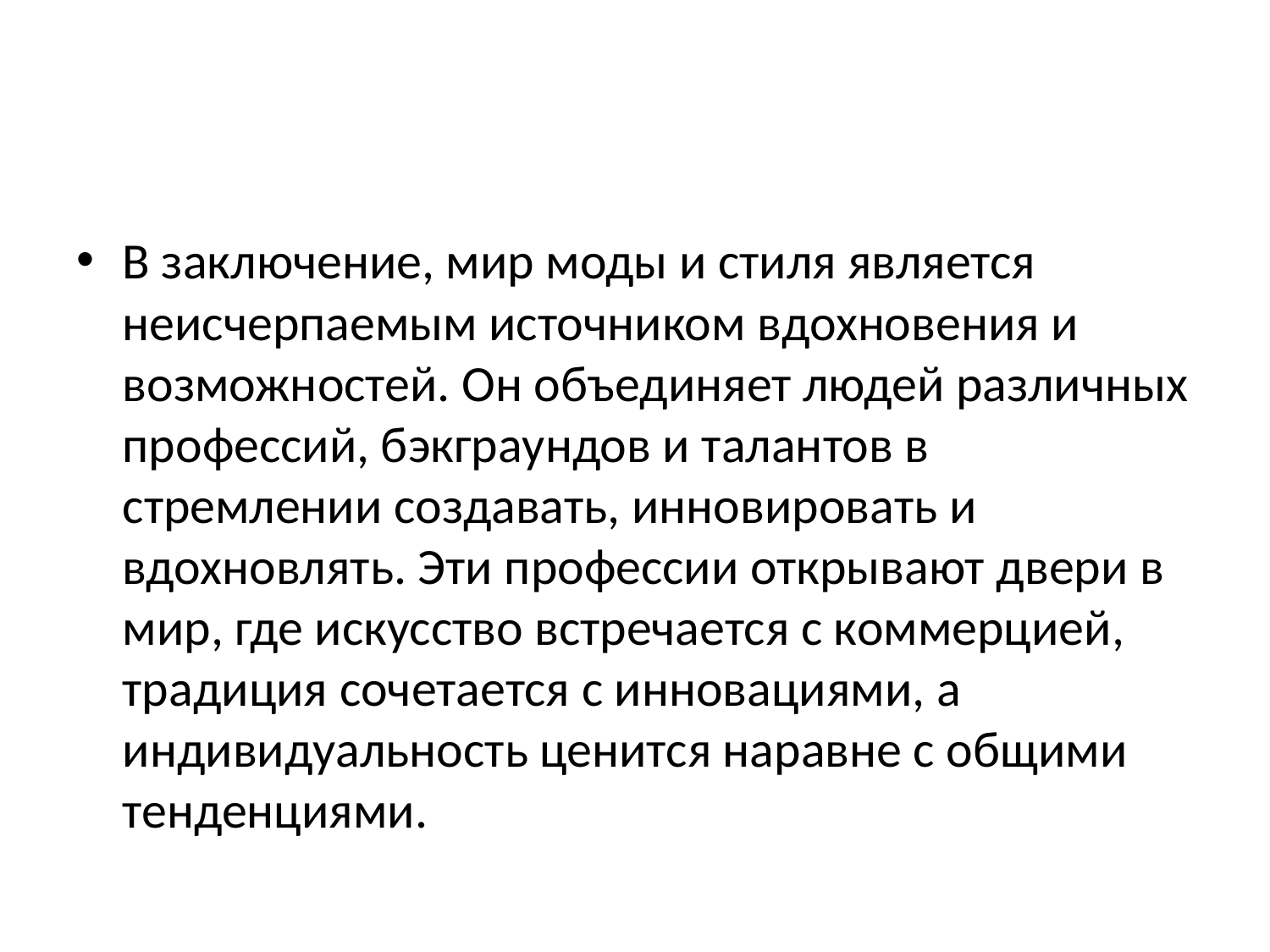

В заключение, мир моды и стиля является неисчерпаемым источником вдохновения и возможностей. Он объединяет людей различных профессий, бэкграундов и талантов в стремлении создавать, инновировать и вдохновлять. Эти профессии открывают двери в мир, где искусство встречается с коммерцией, традиция сочетается с инновациями, а индивидуальность ценится наравне с общими тенденциями.